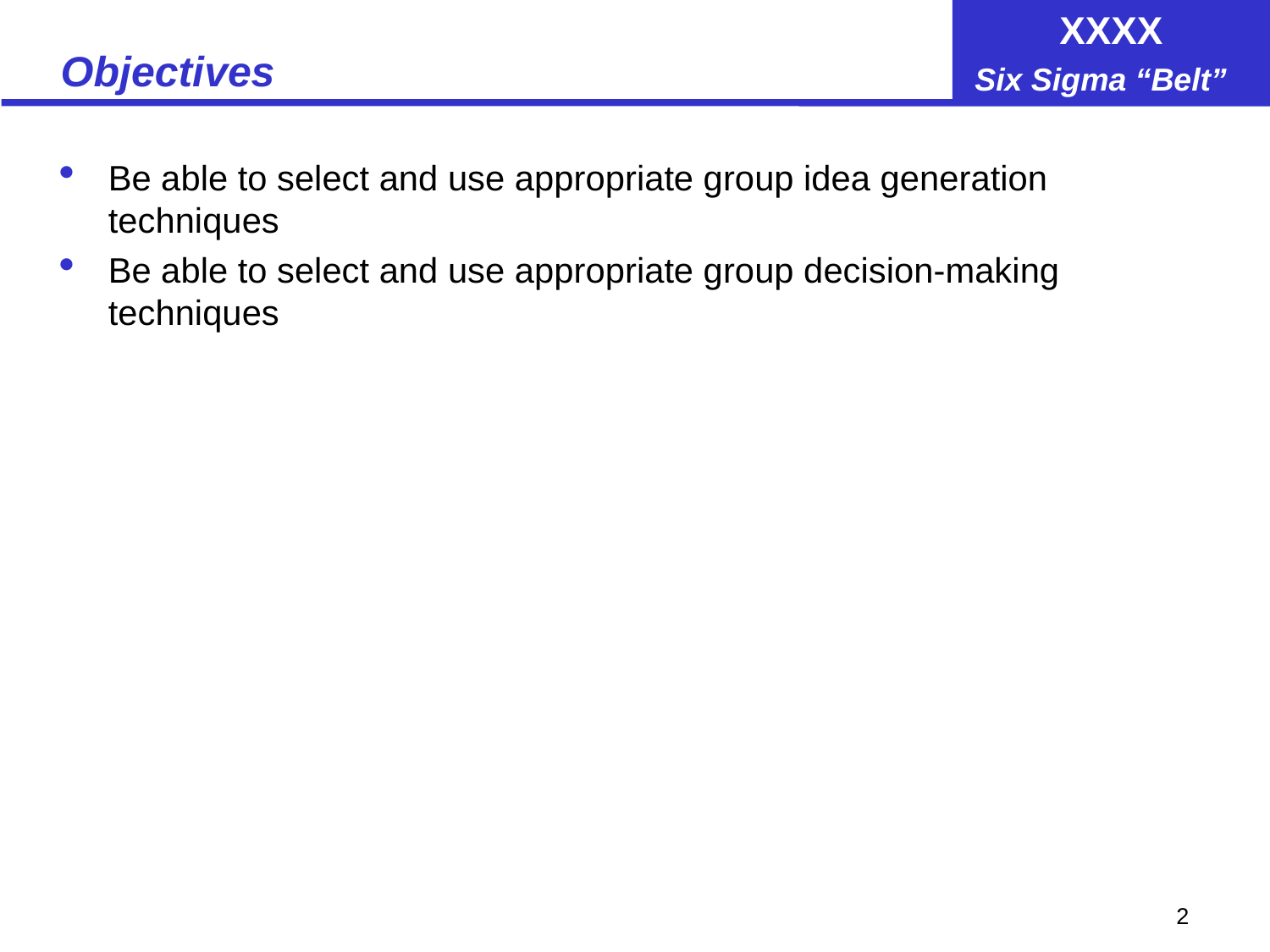

# Objectives
Be able to select and use appropriate group idea generation techniques
Be able to select and use appropriate group decision-making techniques